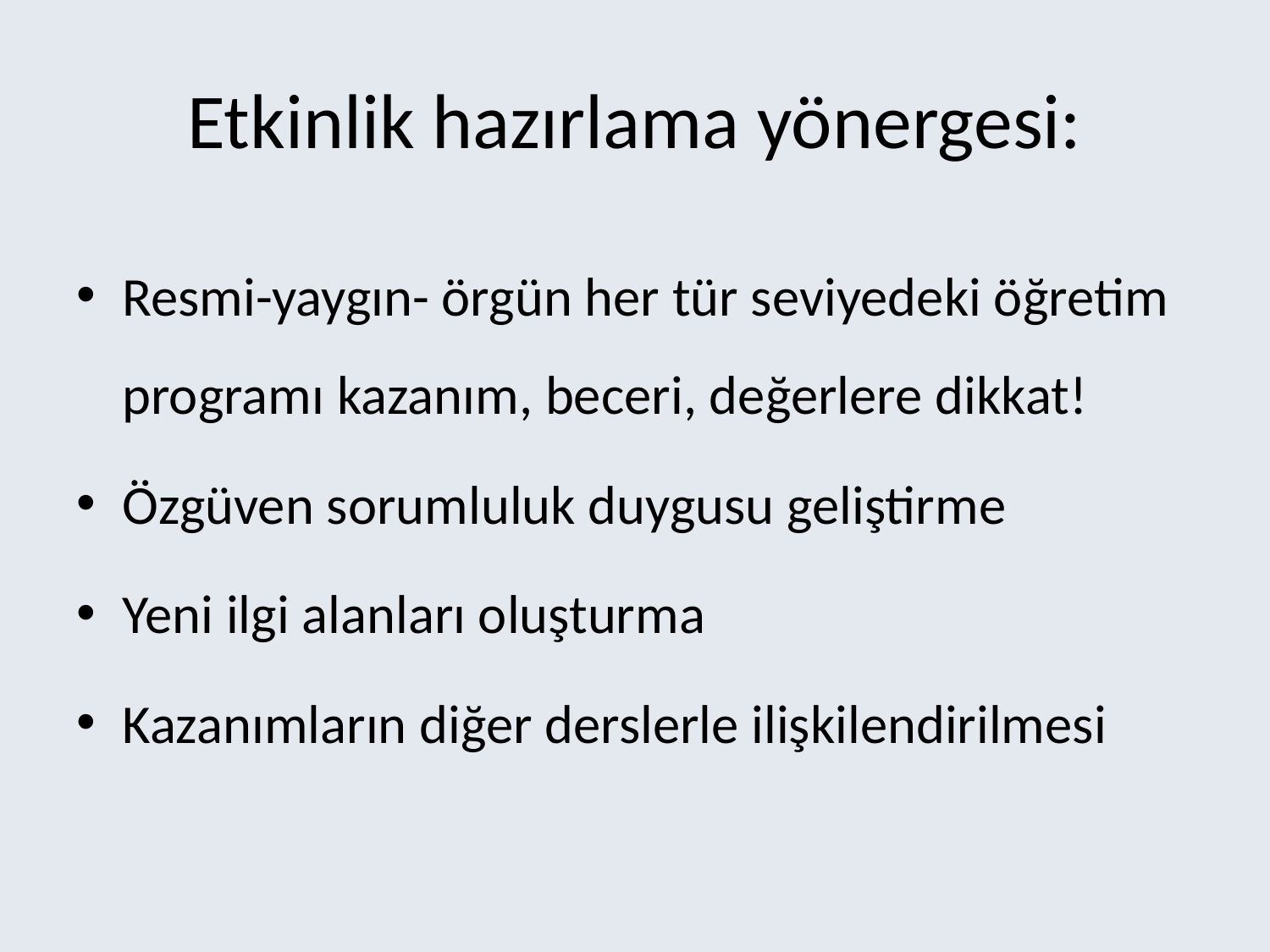

# Etkinlik hazırlama yönergesi:
Resmi-yaygın- örgün her tür seviyedeki öğretim programı kazanım, beceri, değerlere dikkat!
Özgüven sorumluluk duygusu geliştirme
Yeni ilgi alanları oluşturma
Kazanımların diğer derslerle ilişkilendirilmesi